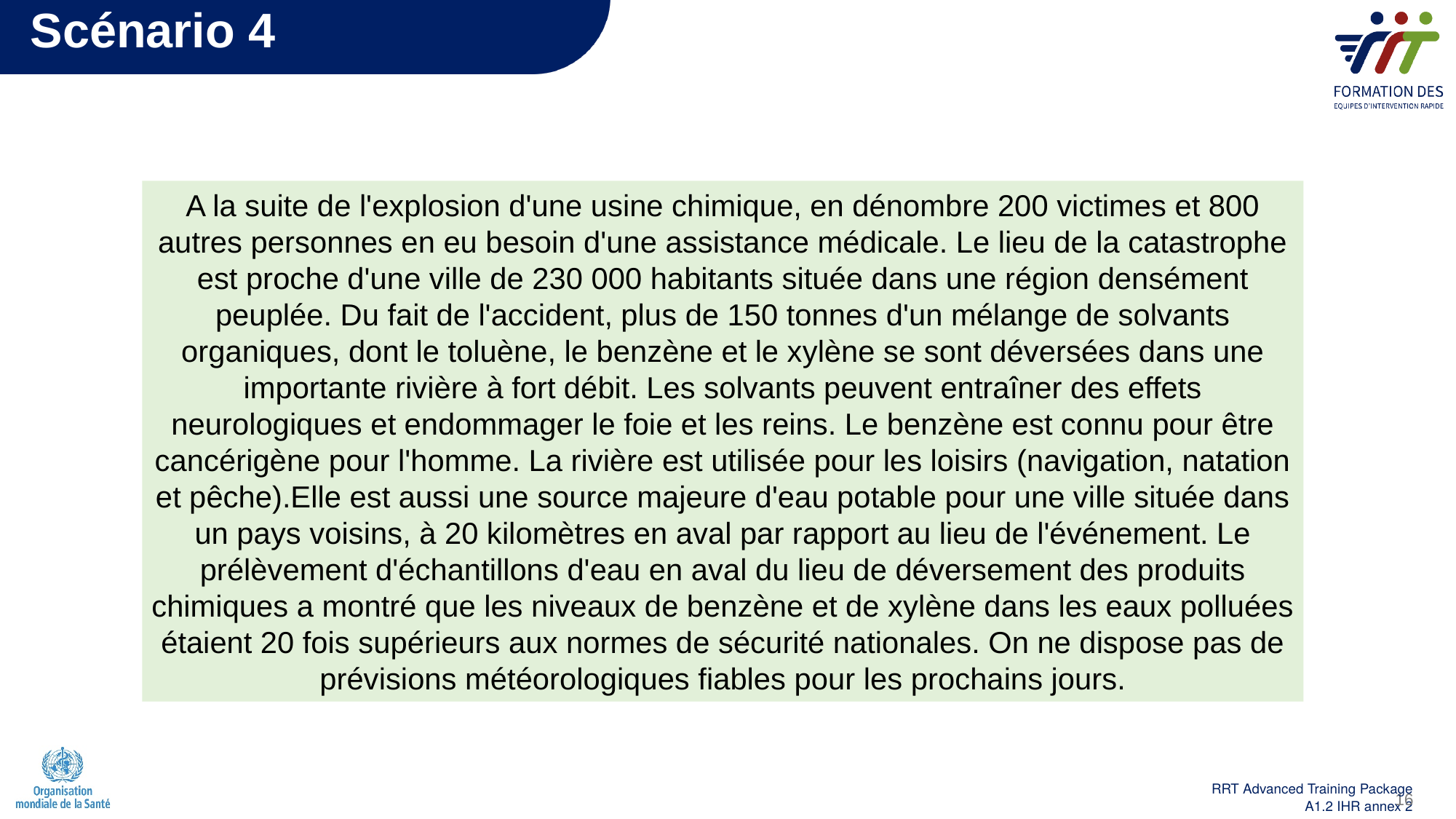

# Scénario 4
A la suite de l'explosion d'une usine chimique, en dénombre 200 victimes et 800 autres personnes en eu besoin d'une assistance médicale. Le lieu de la catastrophe est proche d'une ville de 230 000 habitants située dans une région densément peuplée. Du fait de l'accident, plus de 150 tonnes d'un mélange de solvants organiques, dont le toluène, le benzène et le xylène se sont déversées dans une importante rivière à fort débit. Les solvants peuvent entraîner des effets neurologiques et endommager le foie et les reins. Le benzène est connu pour être cancérigène pour l'homme. La rivière est utilisée pour les loisirs (navigation, natation et pêche).Elle est aussi une source majeure d'eau potable pour une ville située dans un pays voisins, à 20 kilomètres en aval par rapport au lieu de l'événement. Le prélèvement d'échantillons d'eau en aval du lieu de déversement des produits chimiques a montré que les niveaux de benzène et de xylène dans les eaux polluées étaient 20 fois supérieurs aux normes de sécurité nationales. On ne dispose pas de prévisions météorologiques fiables pour les prochains jours.